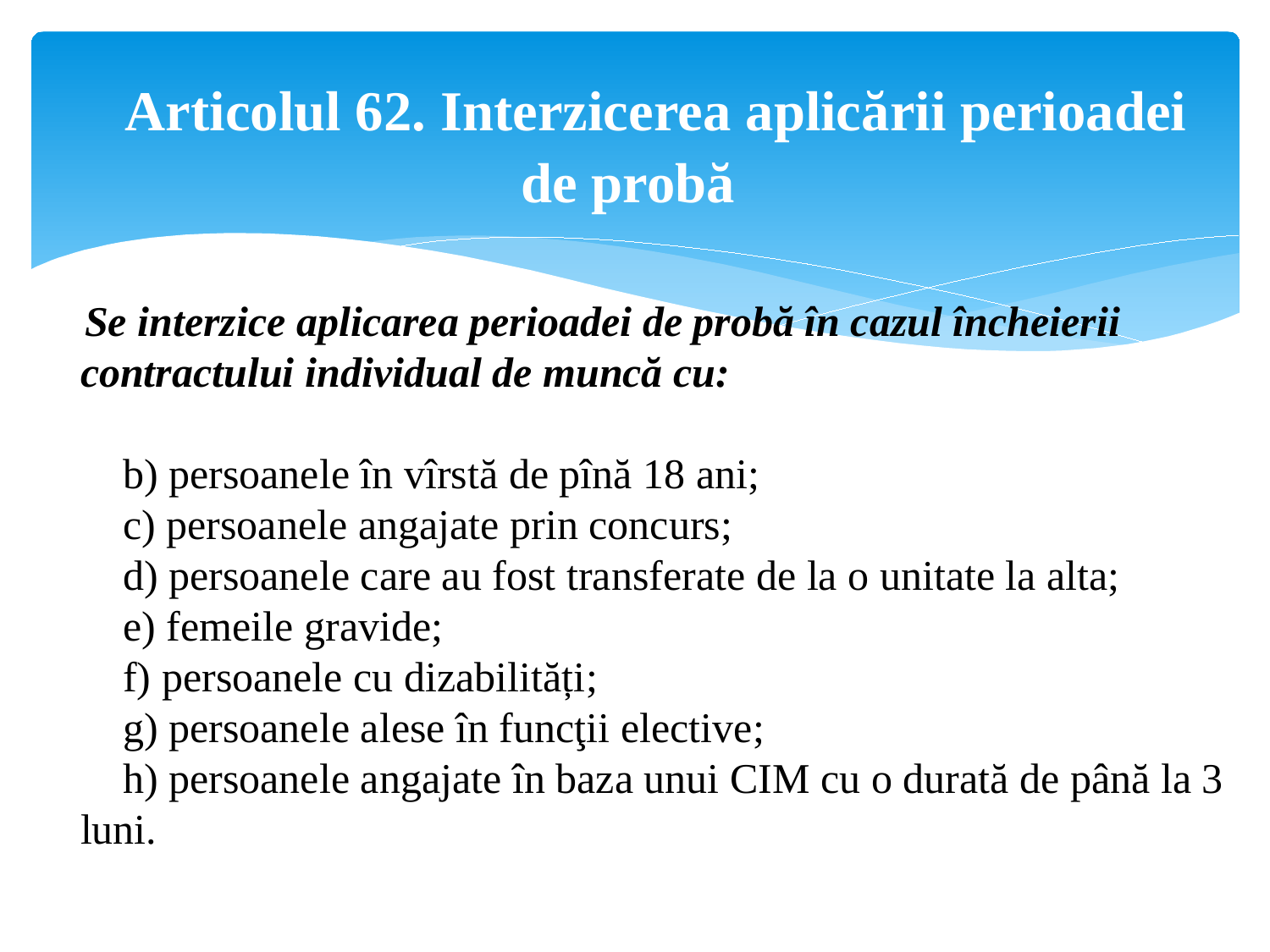

# Articolul 62. Interzicerea aplicării perioadei de probă
    Se interzice aplicarea perioadei de probă în cazul încheierii contractului individual de muncă cu:
 
    b) persoanele în vîrstă de pînă 18 ani;
    c) persoanele angajate prin concurs;
    d) persoanele care au fost transferate de la o unitate la alta;
    e) femeile gravide;
    f) persoanele cu dizabilități;
    g) persoanele alese în funcţii elective;
    h) persoanele angajate în baza unui CIM cu o durată de până la 3 luni.